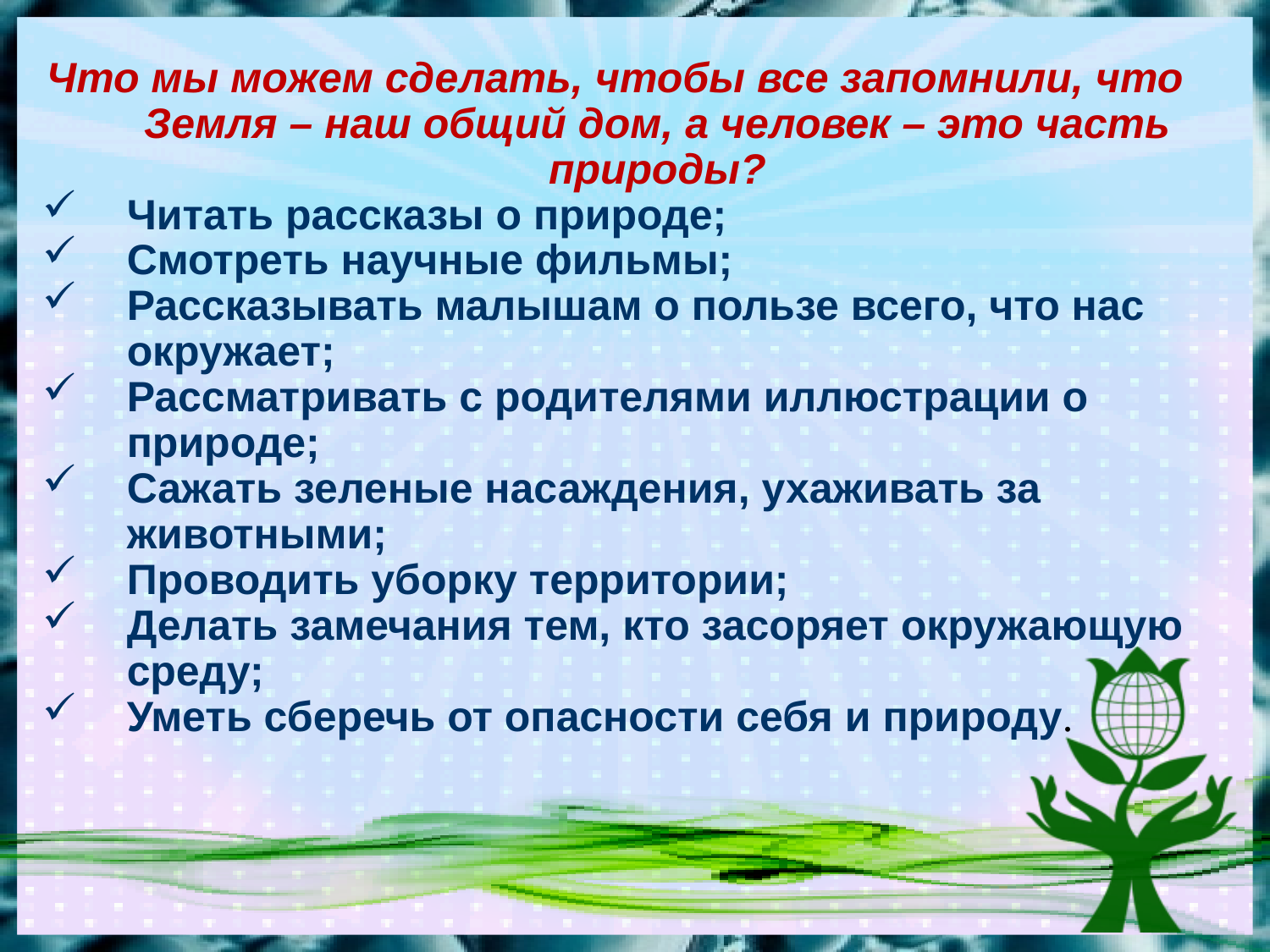

Что мы можем сделать, чтобы все запомнили, что Земля – наш общий дом, а человек – это часть природы?
Читать рассказы о природе;
Смотреть научные фильмы;
Рассказывать малышам о пользе всего, что нас окружает;
Рассматривать с родителями иллюстрации о природе;
Сажать зеленые насаждения, ухаживать за животными;
Проводить уборку территории;
Делать замечания тем, кто засоряет окружающую среду;
Уметь сберечь от опасности себя и природу.